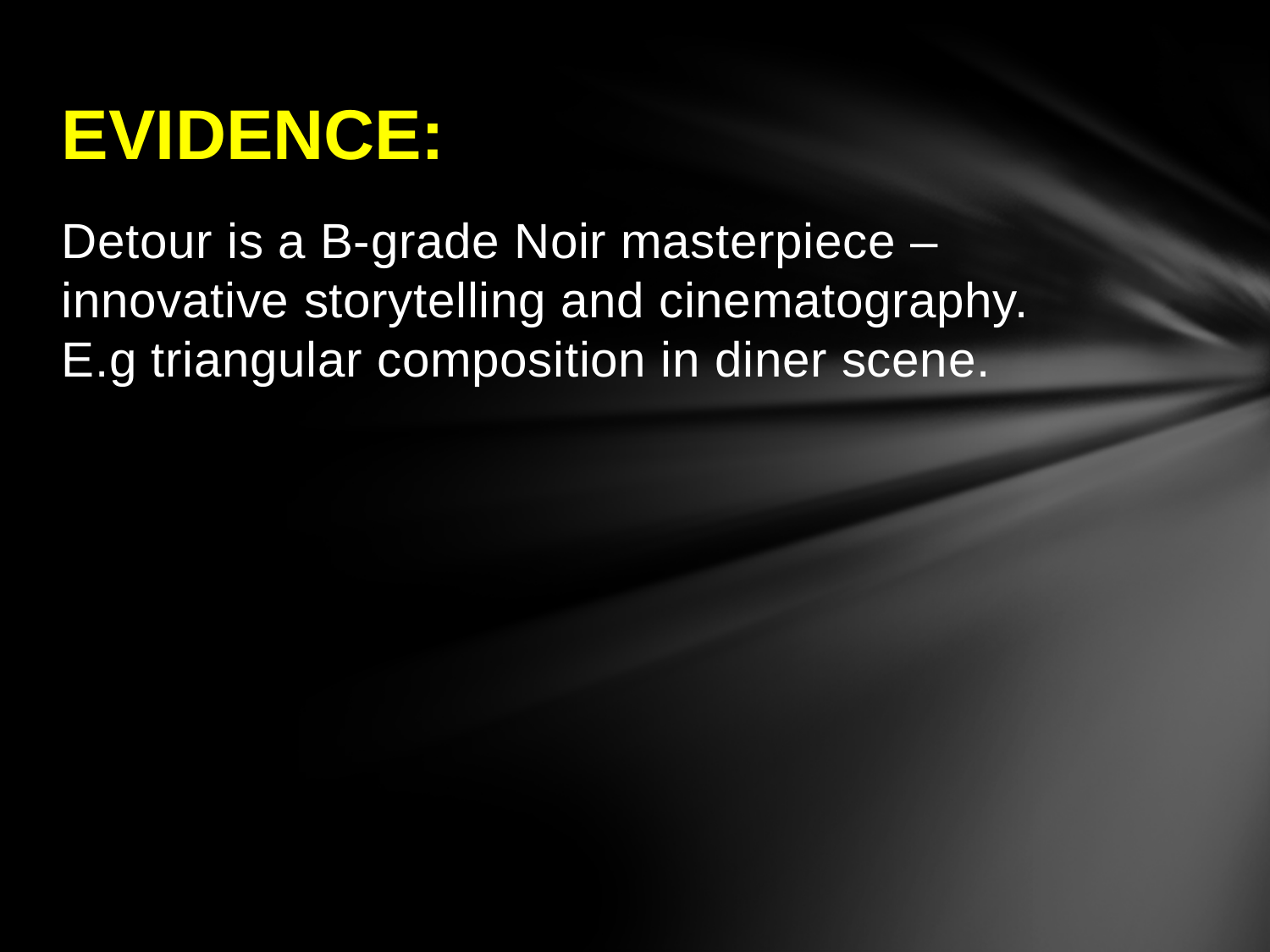

# EVIDENCE:
Detour is a B-grade Noir masterpiece – innovative storytelling and cinematography. E.g triangular composition in diner scene.